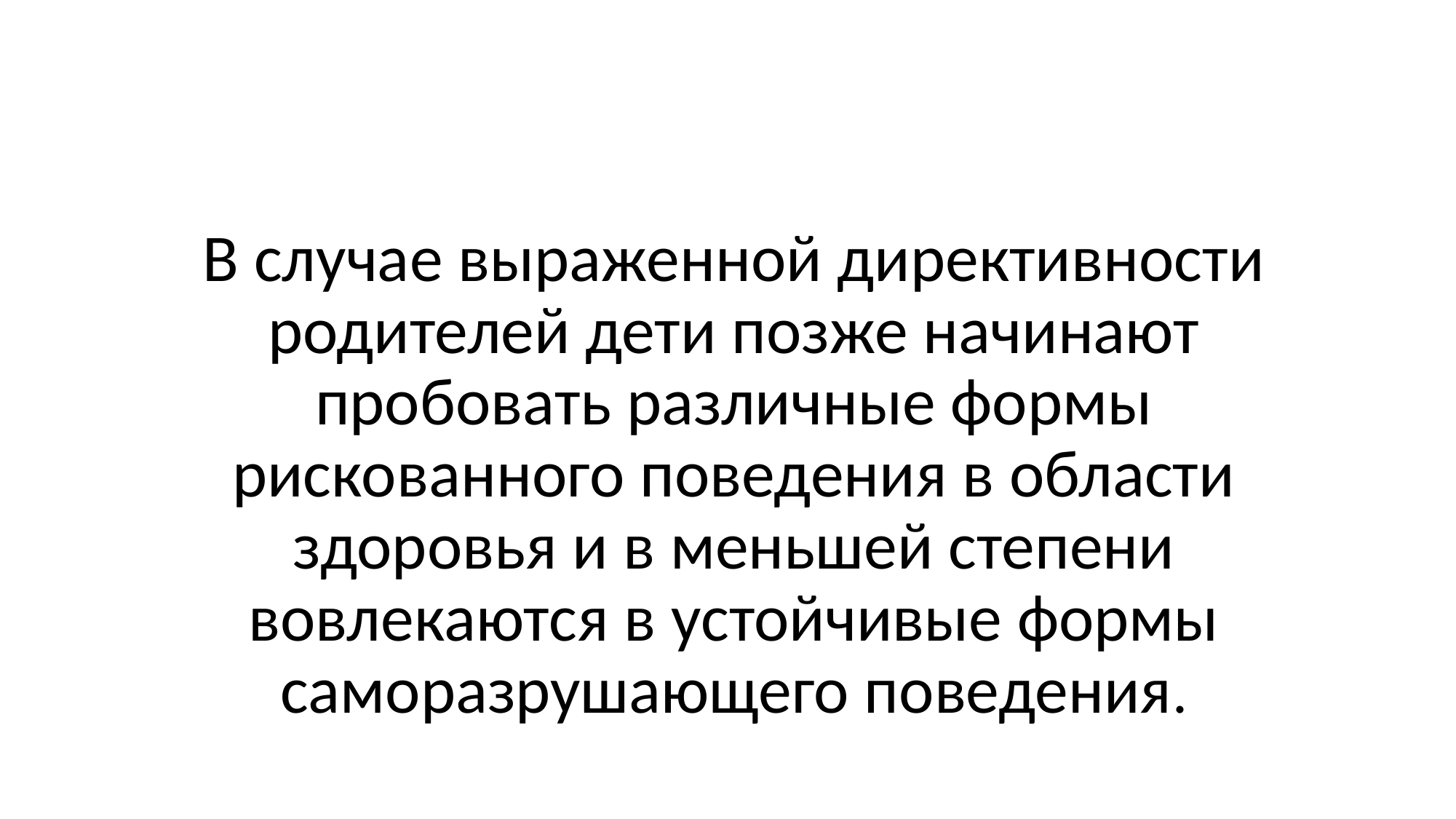

#
В случае выраженной директивности родителей дети позже начинают пробовать различные формы рискованного поведения в области здоровья и в меньшей степени вовлекаются в устойчивые формы саморазрушающего поведения.